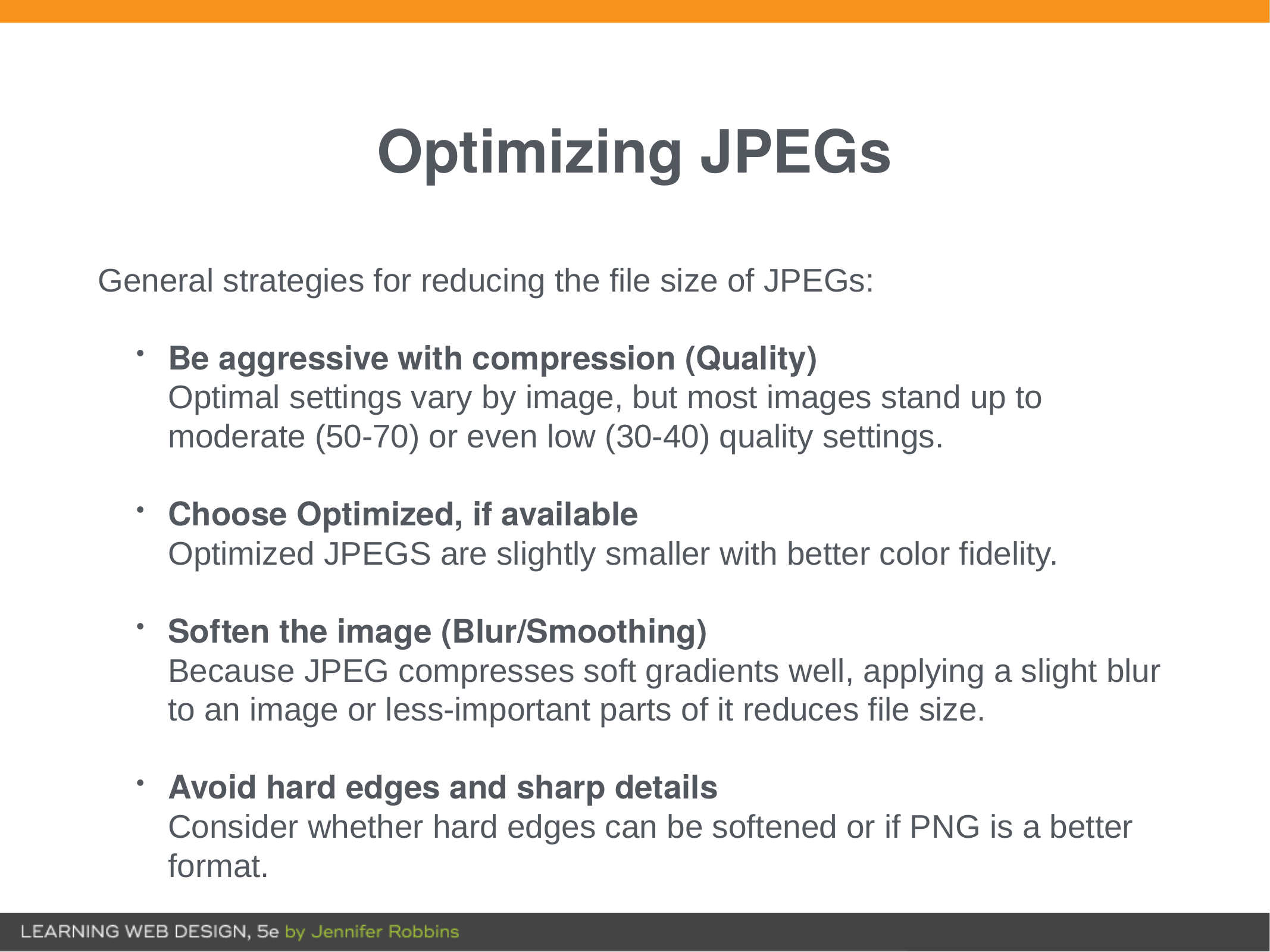

# Optimizing JPEGs
General strategies for reducing the file size of JPEGs:
Be aggressive with compression (Quality)
Optimal settings vary by image, but most images stand up to moderate (50-70) or even low (30-40) quality settings.
Choose Optimized, if available
Optimized JPEGS are slightly smaller with better color fidelity.
Soften the image (Blur/Smoothing)
Because JPEG compresses soft gradients well, applying a slight blur to an image or less-important parts of it reduces file size.
Avoid hard edges and sharp details
Consider whether hard edges can be softened or if PNG is a better format.